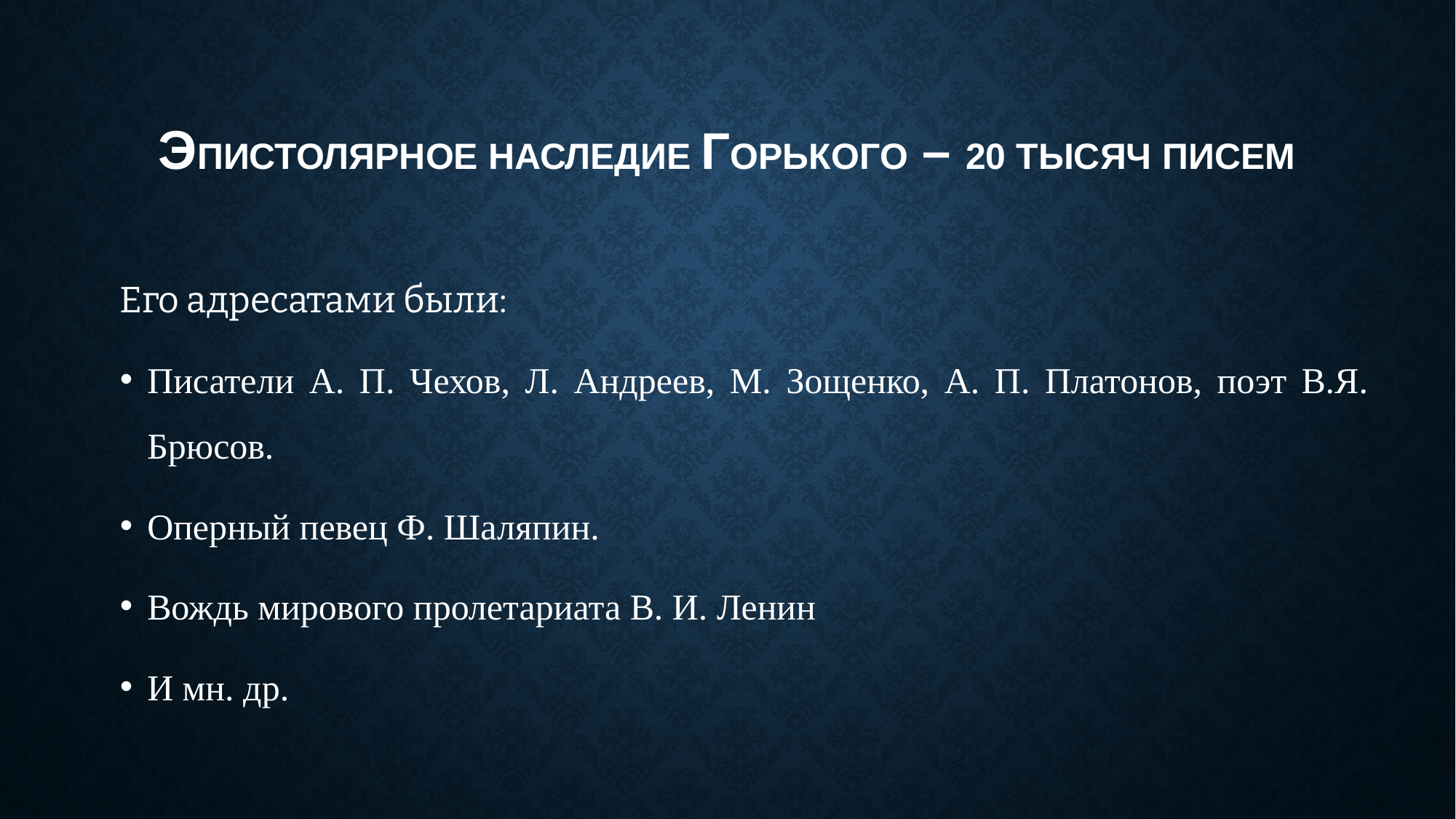

# эпистолярное наследие Горького – 20 тысяч писем
Его адресатами были:
Писатели А. П. Чехов, Л. Андреев, М. Зощенко, А. П. Платонов, поэт В.Я.  Брюсов.
Оперный певец Ф. Шаляпин.
Вождь мирового пролетариата В. И. Ленин
И мн. др.